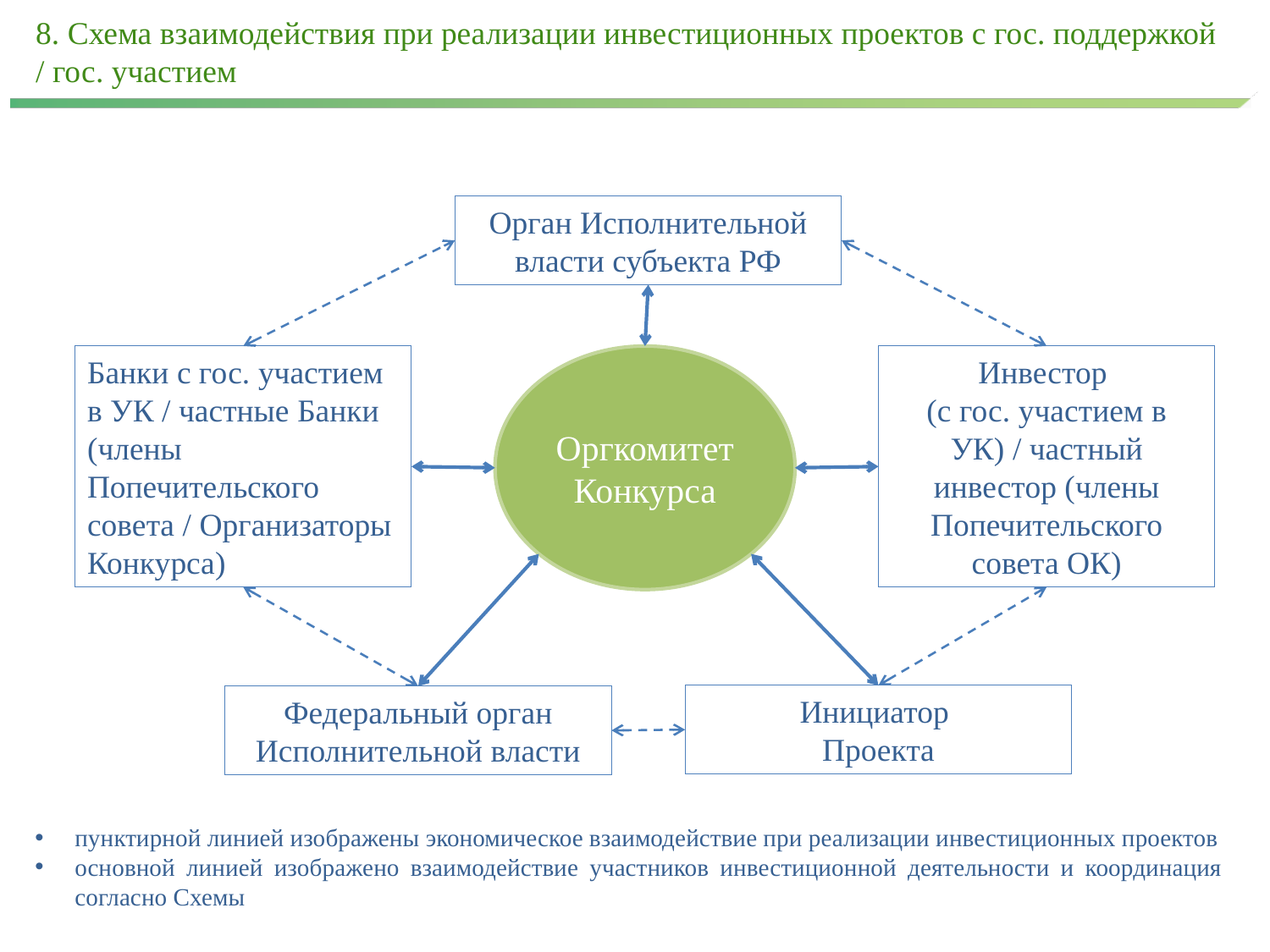

8. Схема взаимодействия при реализации инвестиционных проектов с гос. поддержкой / гос. участием
Орган Исполнительной власти субъекта РФ
Банки с гос. участием в УК / частные Банки (члены Попечительского совета / Организаторы Конкурса)
Оргкомитет Конкурса
Инвестор
(с гос. участием в УК) / частный инвестор (члены Попечительского совета ОК)
Инициатор
Проекта
Федеральный орган Исполнительной власти
пунктирной линией изображены экономическое взаимодействие при реализации инвестиционных проектов
основной линией изображено взаимодействие участников инвестиционной деятельности и координация согласно Схемы